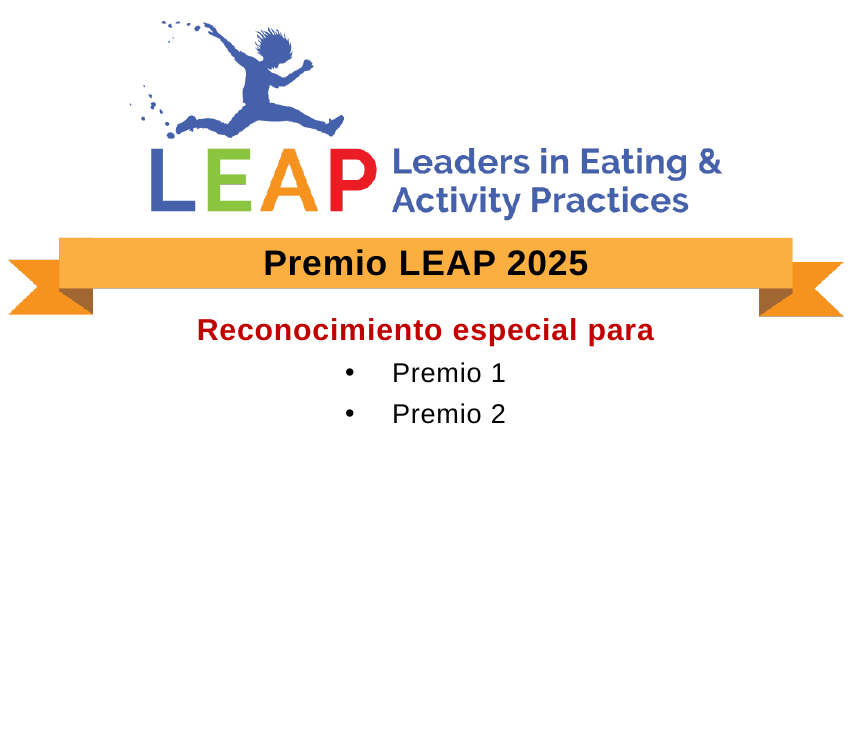

# Premio LEAP 2025
Reconocimiento especial para
Premio 1
Premio 2